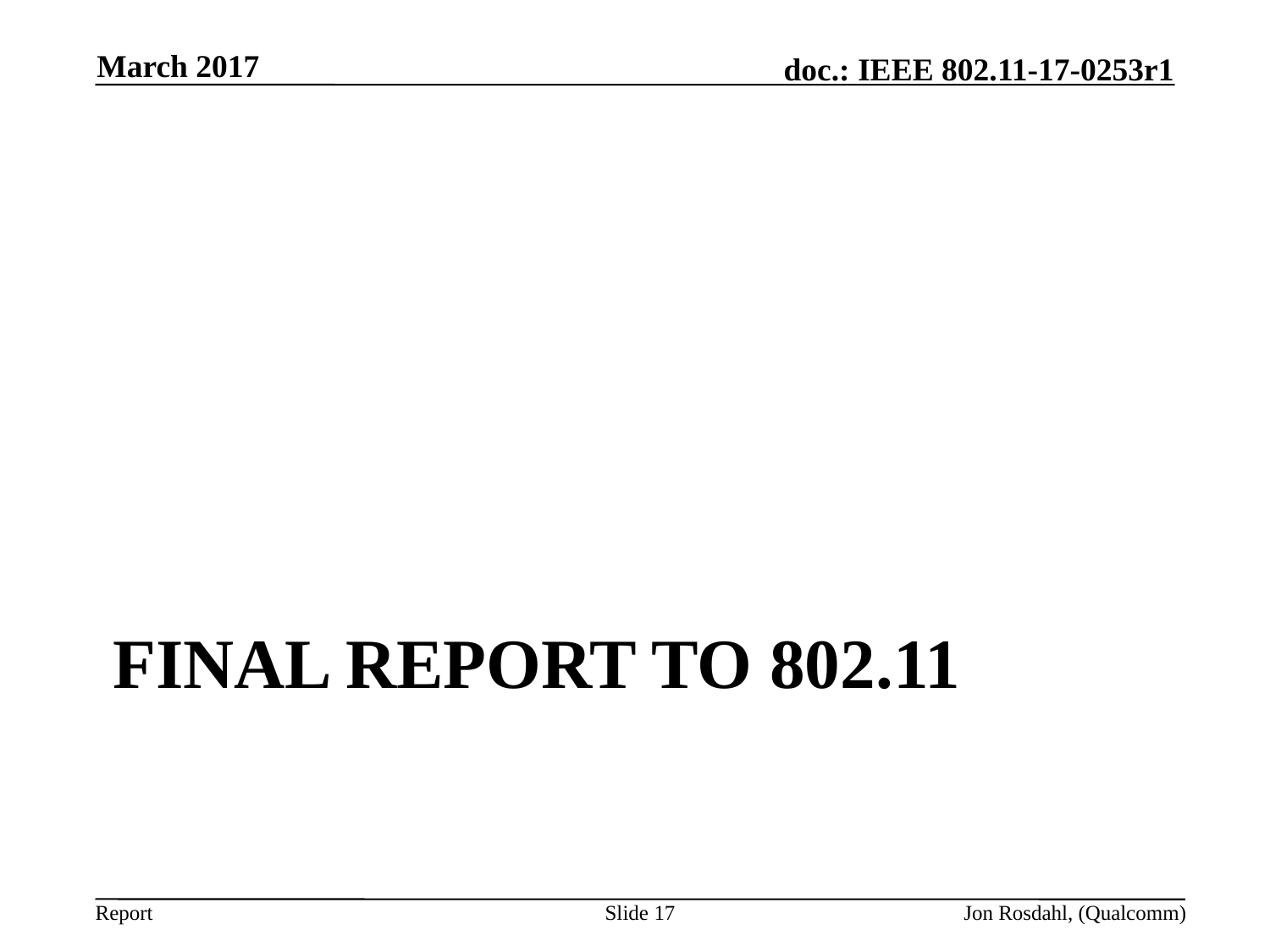

March 2017

# Final Report to 802.11
Slide 17
Jon Rosdahl, (Qualcomm)